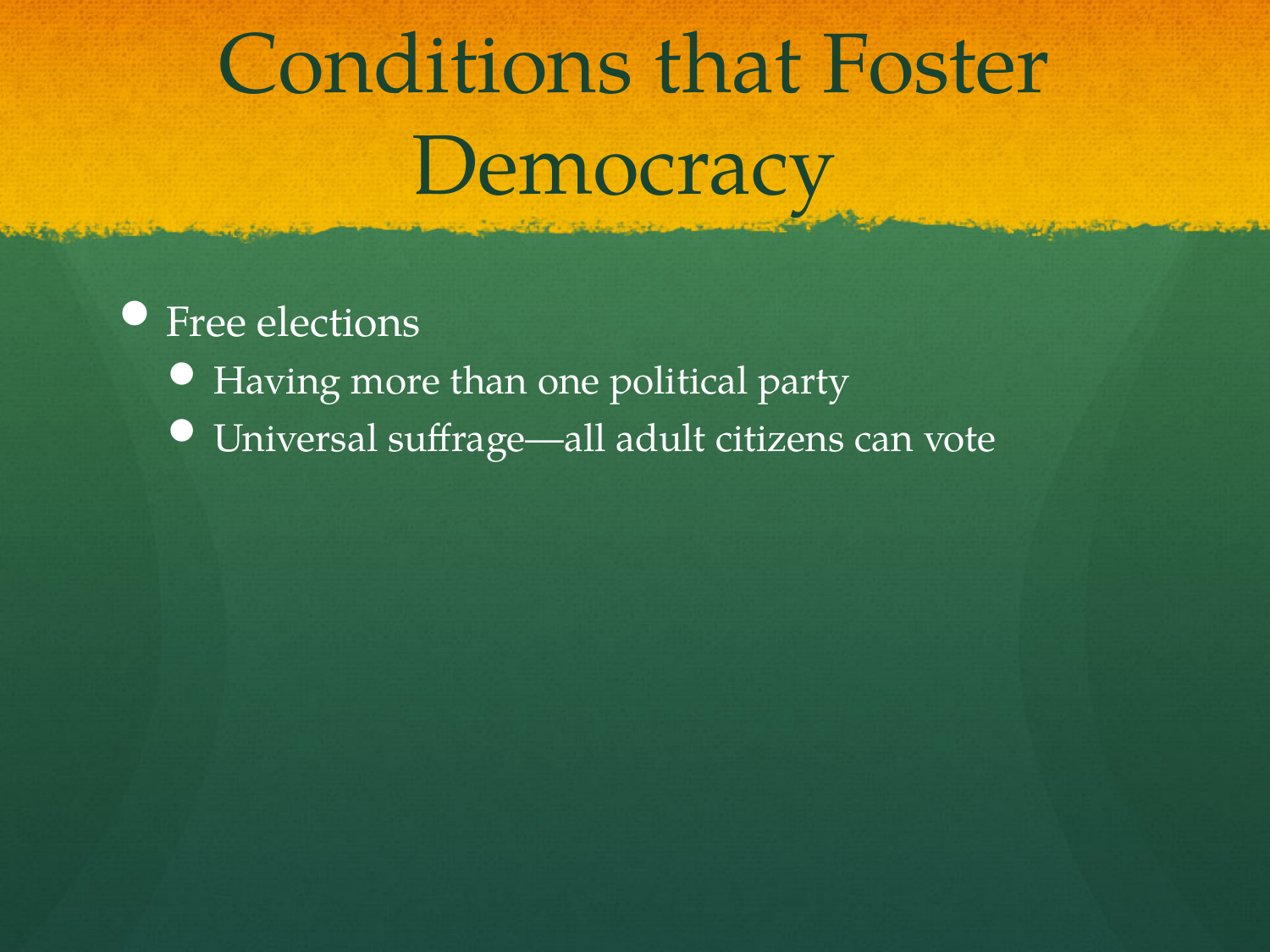

# Conditions that Foster Democracy
Free elections
Having more than one political party
Universal suffrage—all adult citizens can vote